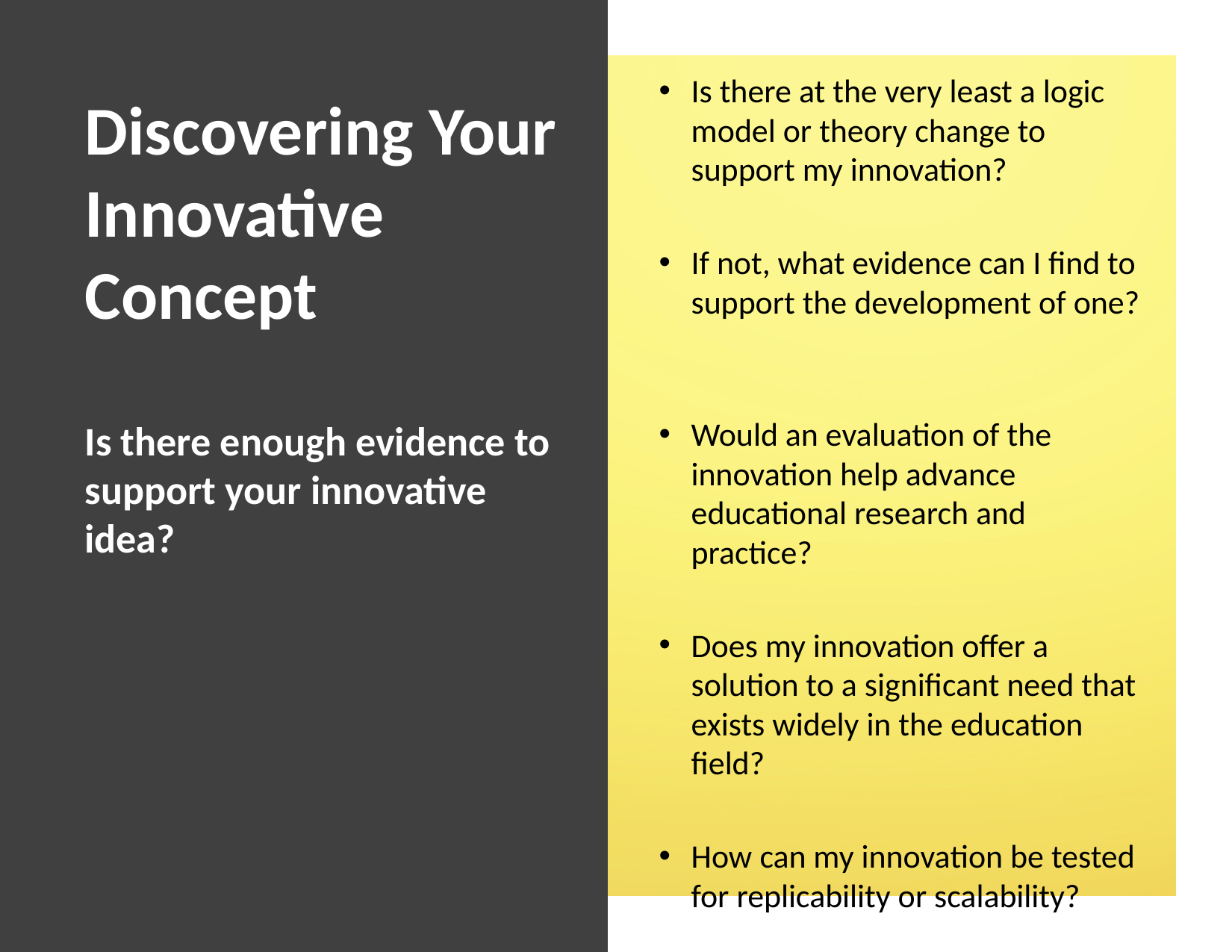

Is there at the very least a logic model or theory change to support my innovation?

If not, what evidence can I find to support the development of one?

Would an evaluation of the innovation help advance educational research and practice?

Does my innovation offer a solution to a significant need that exists widely in the education field?

How can my innovation be tested for replicability or scalability?

# Discovering Your Innovative Concept Is there enough evidence to support your innovative idea?